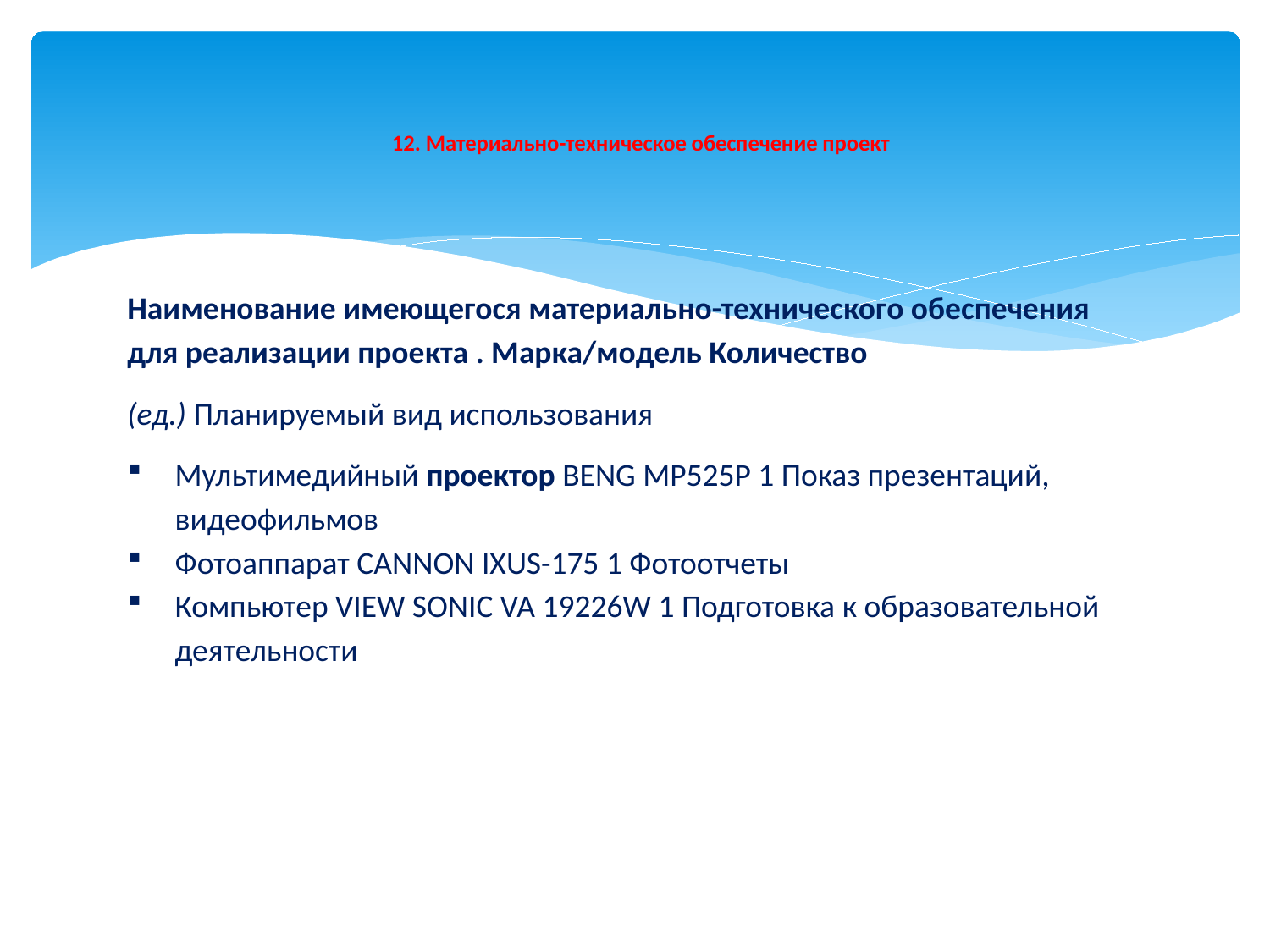

# 12. Материально-техническое обеспечение проект
Наименование имеющегося материально-технического обеспечения для реализации проекта . Марка/модель Количество
(ед.) Планируемый вид использования
Мультимедийный проектор BENG MP525P 1 Показ презентаций, видеофильмов
Фотоаппарат CANNON IXUS-175 1 Фотоотчеты
Компьютер VIEW SONIC VA 19226W 1 Подготовка к образовательной деятельности